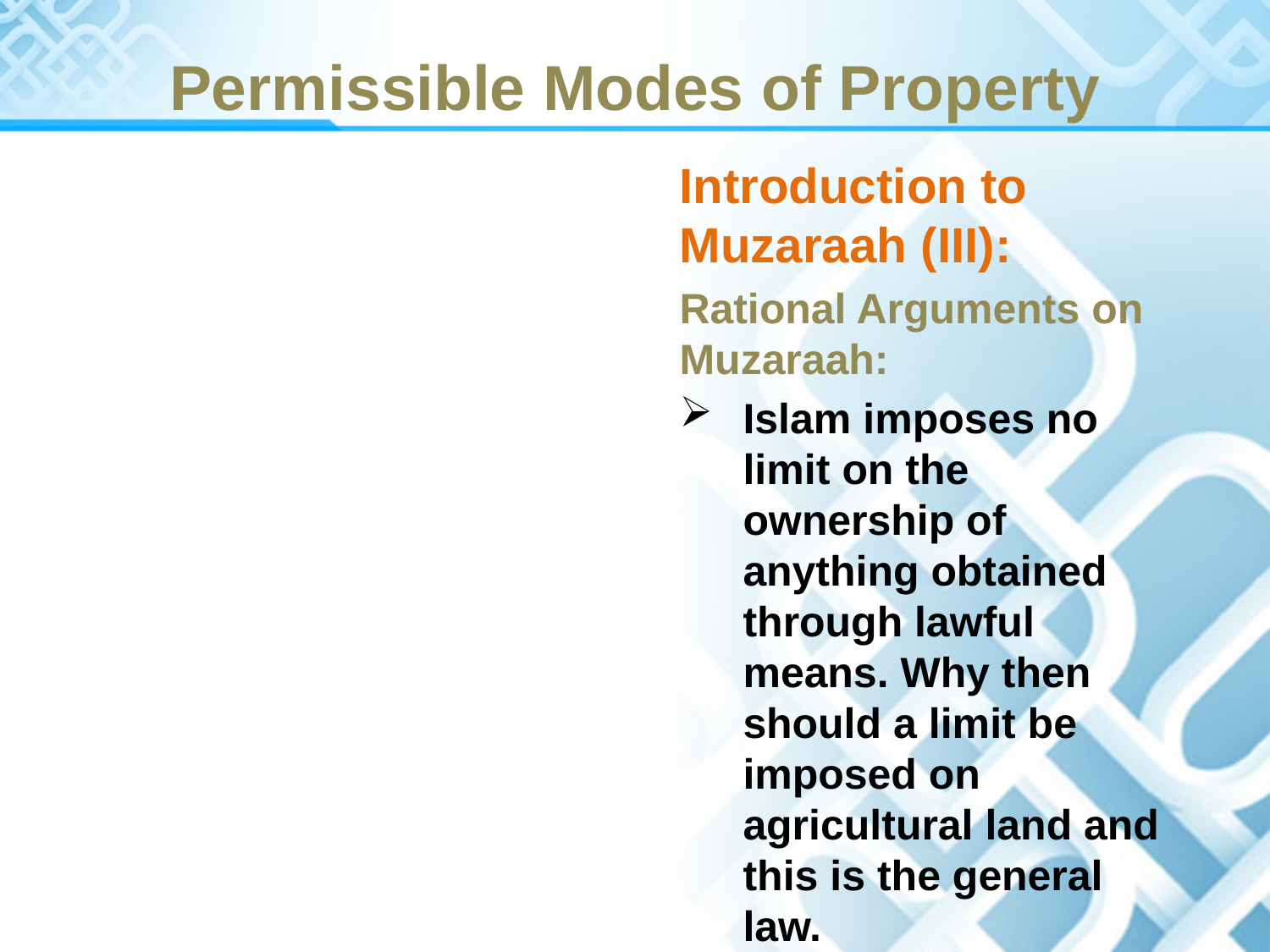

Permissible Modes of Property
Introduction to Muzaraah (III):
Rational Arguments on Muzaraah:
Islam imposes no limit on the ownership of anything obtained through lawful means. Why then should a limit be imposed on agricultural land and this is the general law.